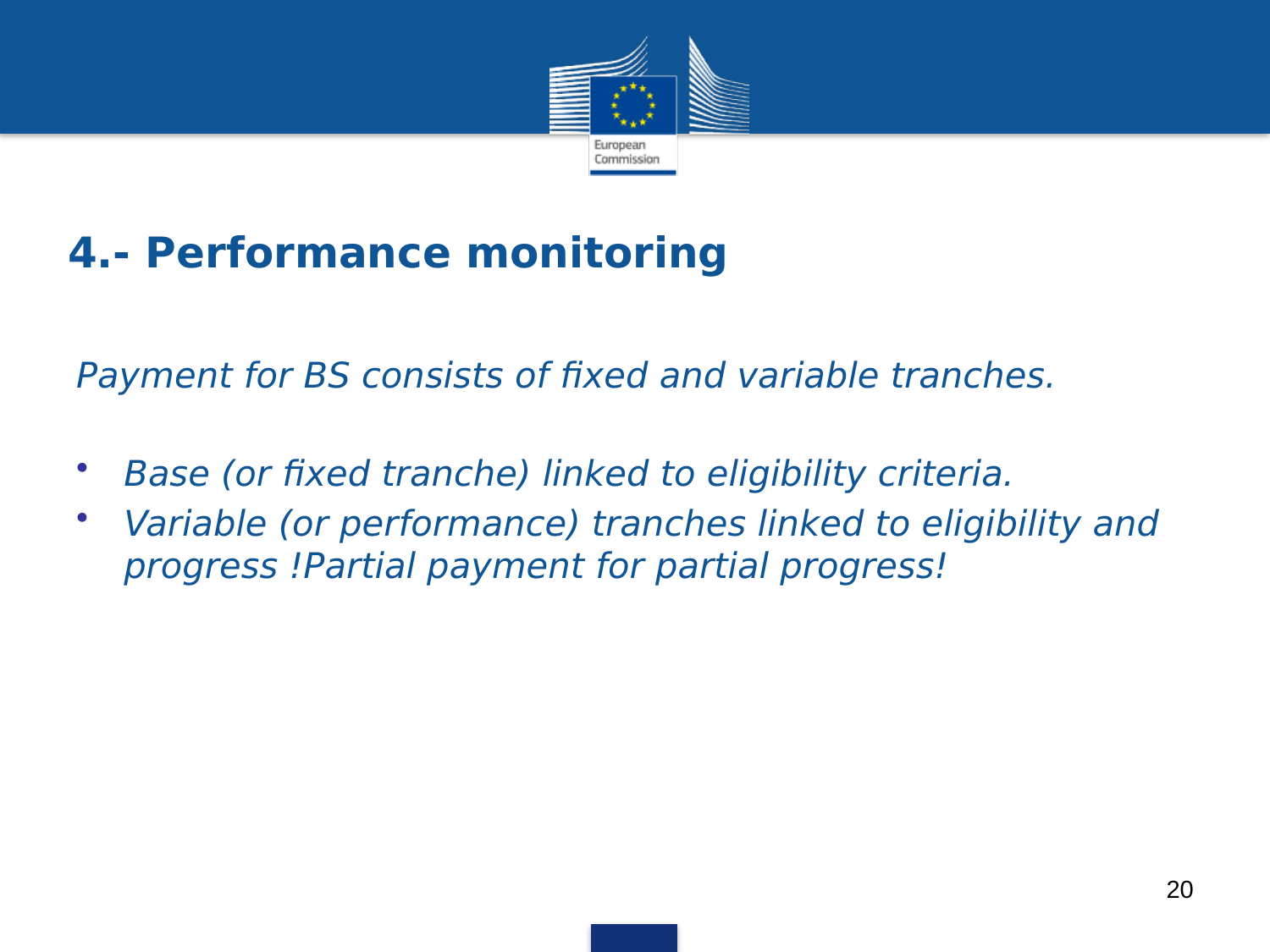

# 4.- Performance monitoring
Payment for BS consists of fixed and variable tranches.

Base (or fixed tranche) linked to eligibility criteria.
Variable (or performance) tranches linked to eligibility and progress !Partial payment for partial progress!

20